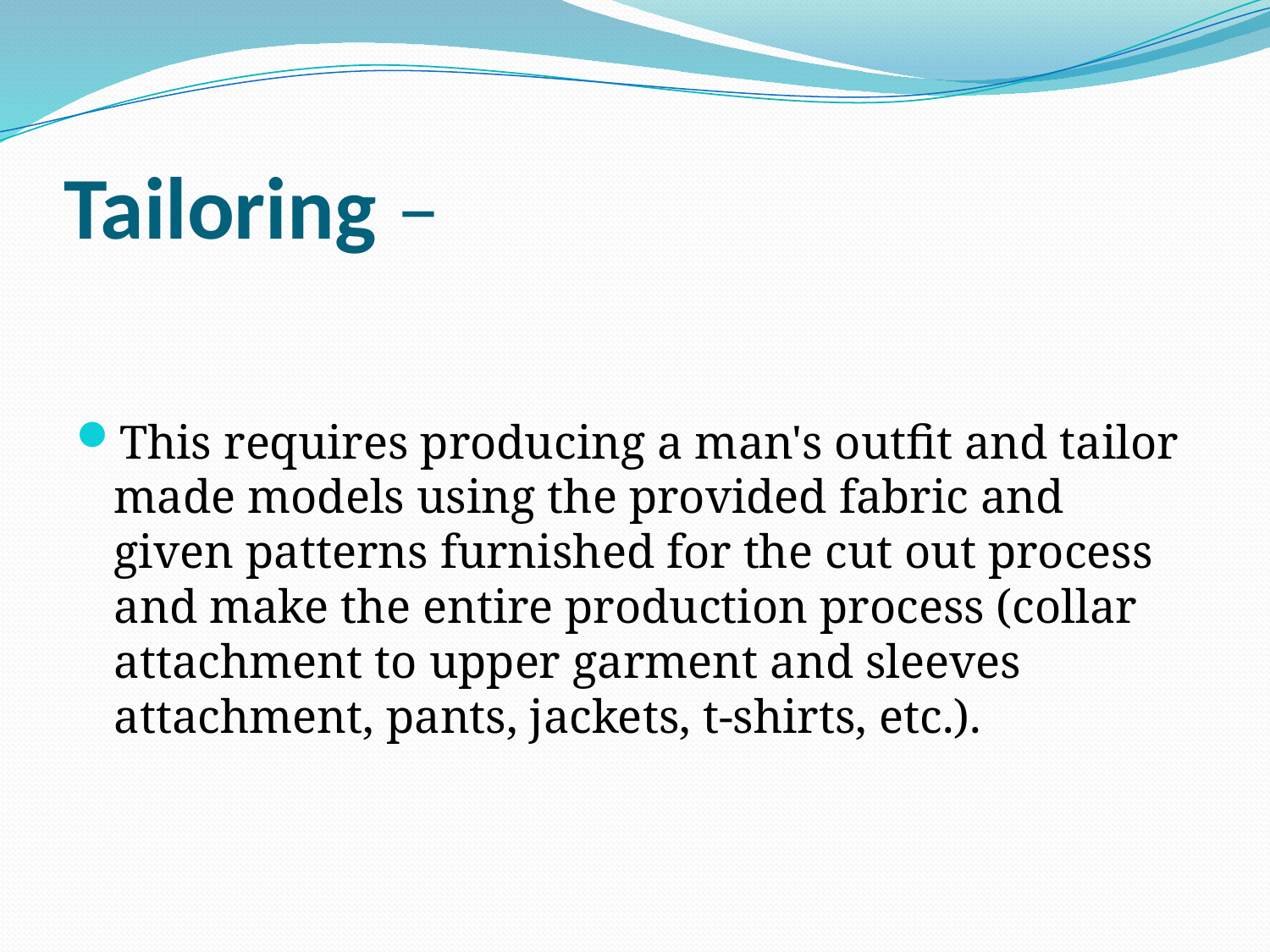

# Tailoring –
This requires producing a man's outfit and tailor made models using the provided fabric and given patterns furnished for the cut out process and make the entire production process (collar attachment to upper garment and sleeves attachment, pants, jackets, t-shirts, etc.).